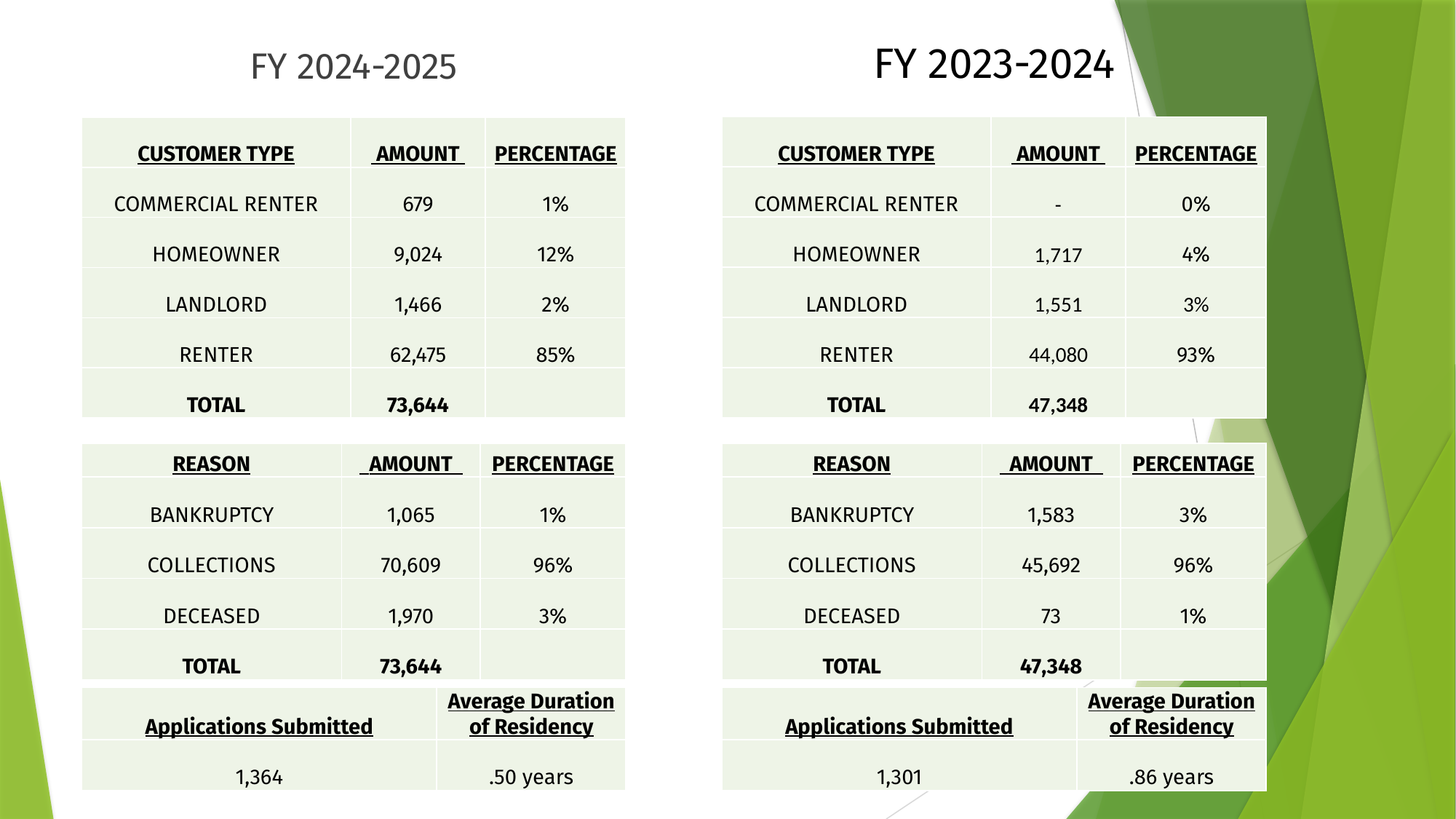

FY 2024-2025
FY 2023-2024
| CUSTOMER TYPE | AMOUNT | PERCENTAGE |
| --- | --- | --- |
| COMMERCIAL RENTER | - | 0% |
| HOMEOWNER | 1,717 | 4% |
| LANDLORD | 1,551 | 3% |
| RENTER | 44,080 | 93% |
| TOTAL | 47,348 |  |
| CUSTOMER TYPE | AMOUNT | PERCENTAGE |
| --- | --- | --- |
| COMMERCIAL RENTER | 679 | 1% |
| HOMEOWNER | 9,024 | 12% |
| LANDLORD | 1,466 | 2% |
| RENTER | 62,475 | 85% |
| TOTAL | 73,644 |  |

| REASON | AMOUNT | PERCENTAGE |
| --- | --- | --- |
| BANKRUPTCY | 1,065 | 1% |
| COLLECTIONS | 70,609 | 96% |
| DECEASED | 1,970 | 3% |
| TOTAL | 73,644 |  |
| REASON | AMOUNT | PERCENTAGE |
| --- | --- | --- |
| BANKRUPTCY | 1,583 | 3% |
| COLLECTIONS | 45,692 | 96% |
| DECEASED | 73 | 1% |
| TOTAL | 47,348 |  |
| Applications Submitted | Average Duration of Residency |
| --- | --- |
| 1,301 | .86 years |
| Applications Submitted | Average Duration of Residency |
| --- | --- |
| 1,364 | .50 years |